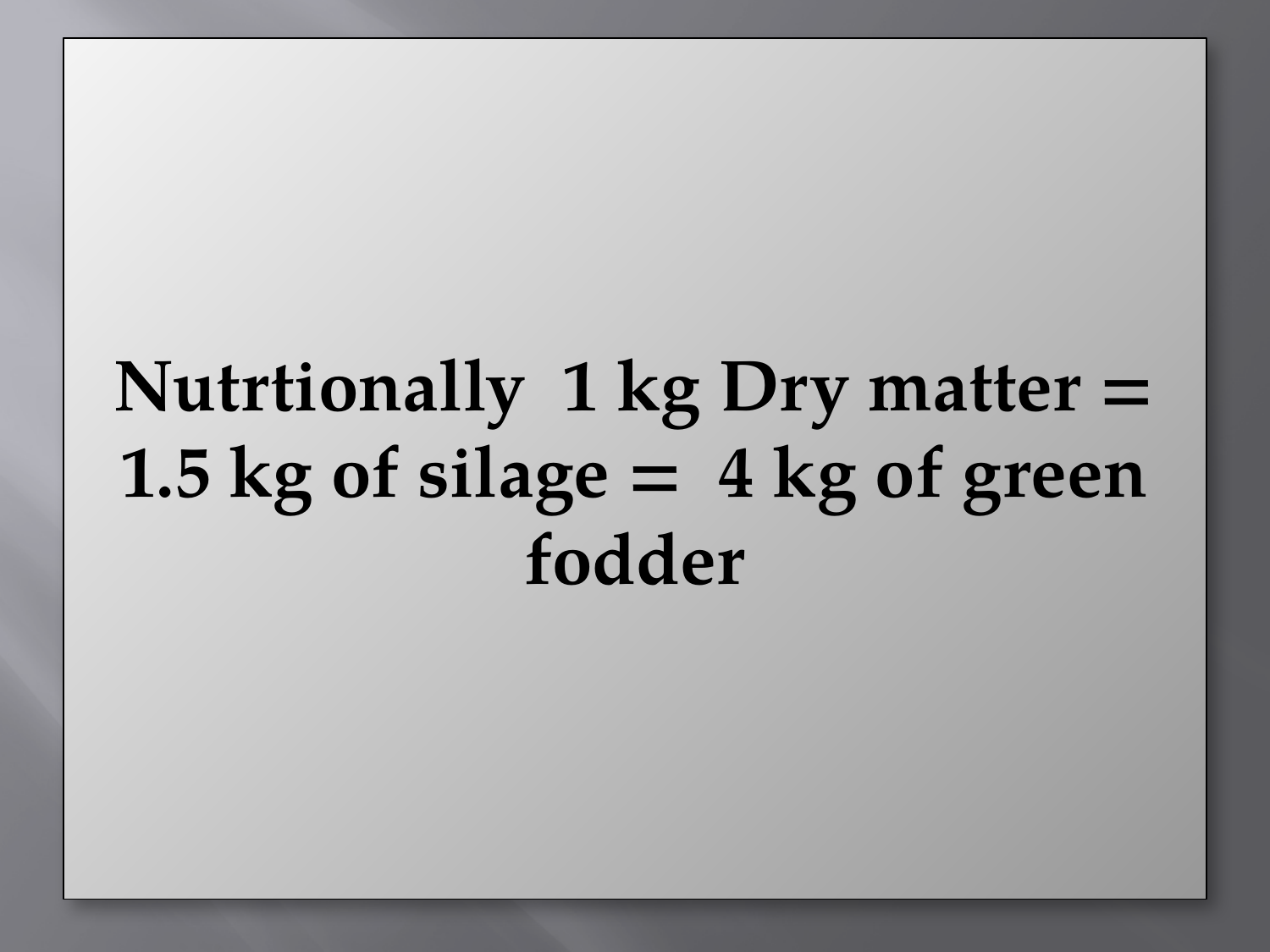

# Nutrtionally  1 kg Dry matter = 1.5 kg of silage =  4 kg of green fodder